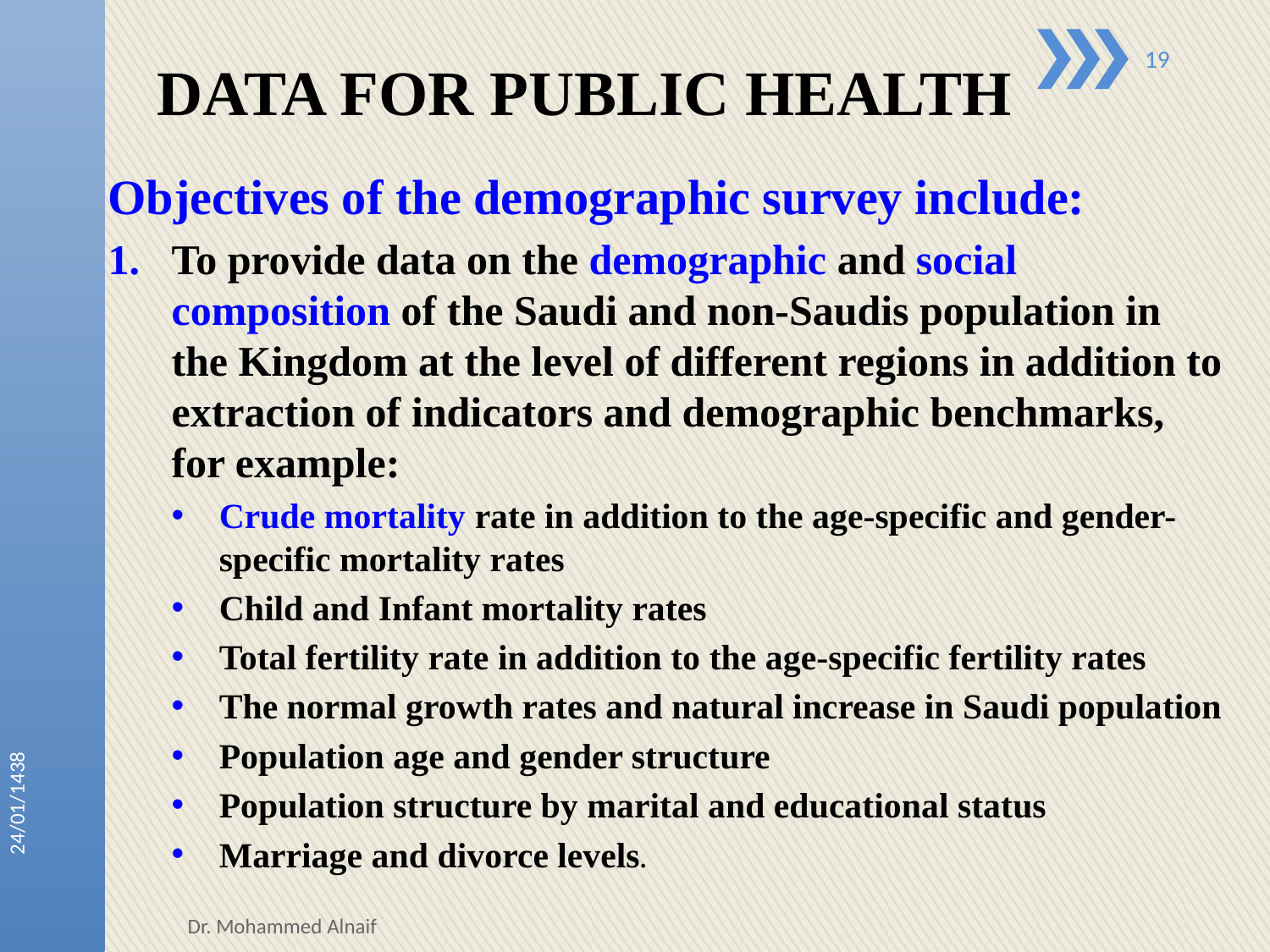

# DATA FOR PUBLIC HEALTH
19
Objectives of the demographic survey include:
To provide data on the demographic and social composition of the Saudi and non-Saudis population in the Kingdom at the level of different regions in addition to extraction of indicators and demographic benchmarks, for example:
Crude mortality rate in addition to the age-specific and gender-specific mortality rates
Child and Infant mortality rates
Total fertility rate in addition to the age-specific fertility rates
The normal growth rates and natural increase in Saudi population
Population age and gender structure
Population structure by marital and educational status
Marriage and divorce levels.
24/01/1438
Dr. Mohammed Alnaif